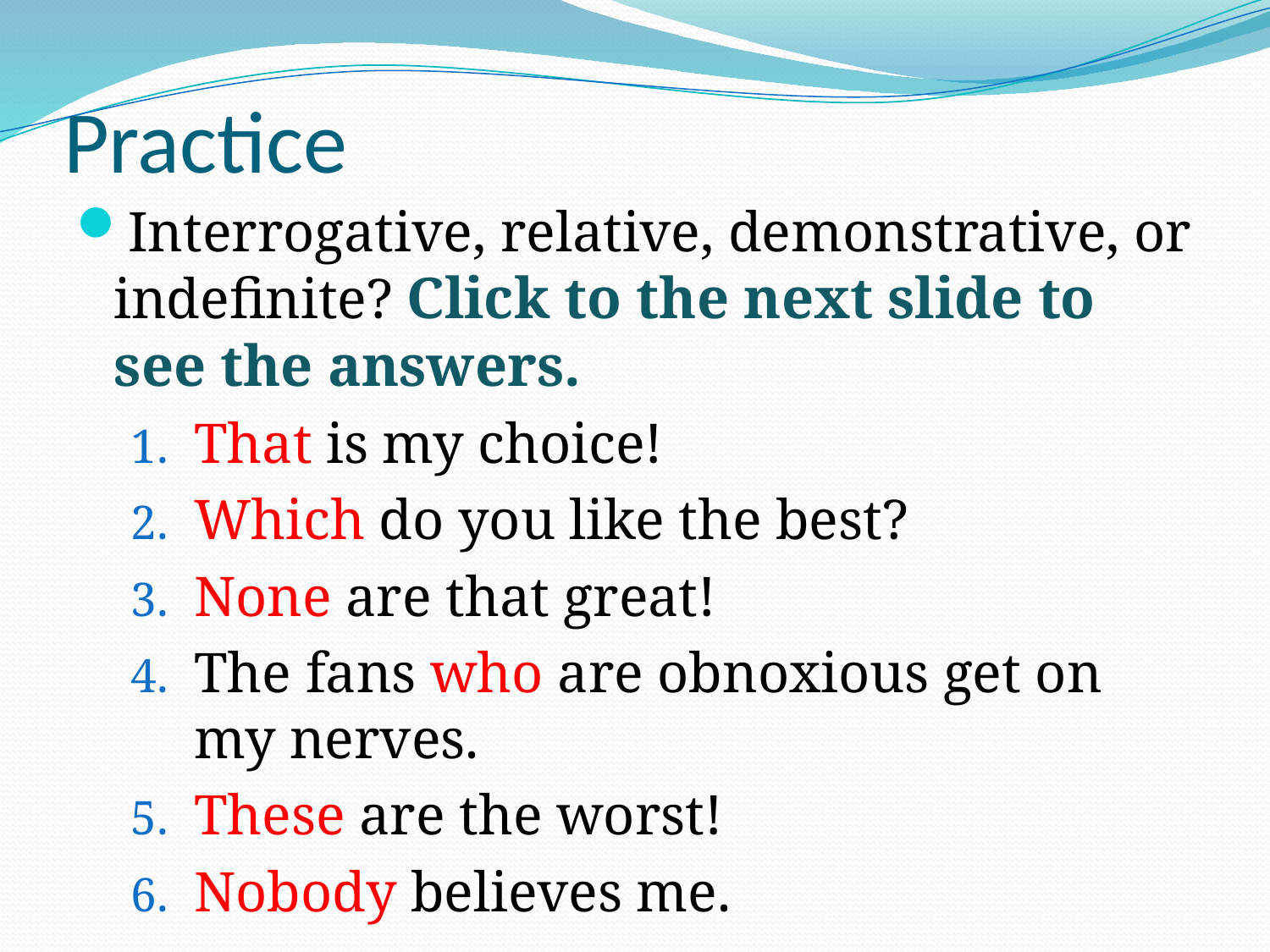

# Practice
Interrogative, relative, demonstrative, or indefinite? Click to the next slide to see the answers.
That is my choice!
Which do you like the best?
None are that great!
The fans who are obnoxious get on my nerves.
These are the worst!
Nobody believes me.